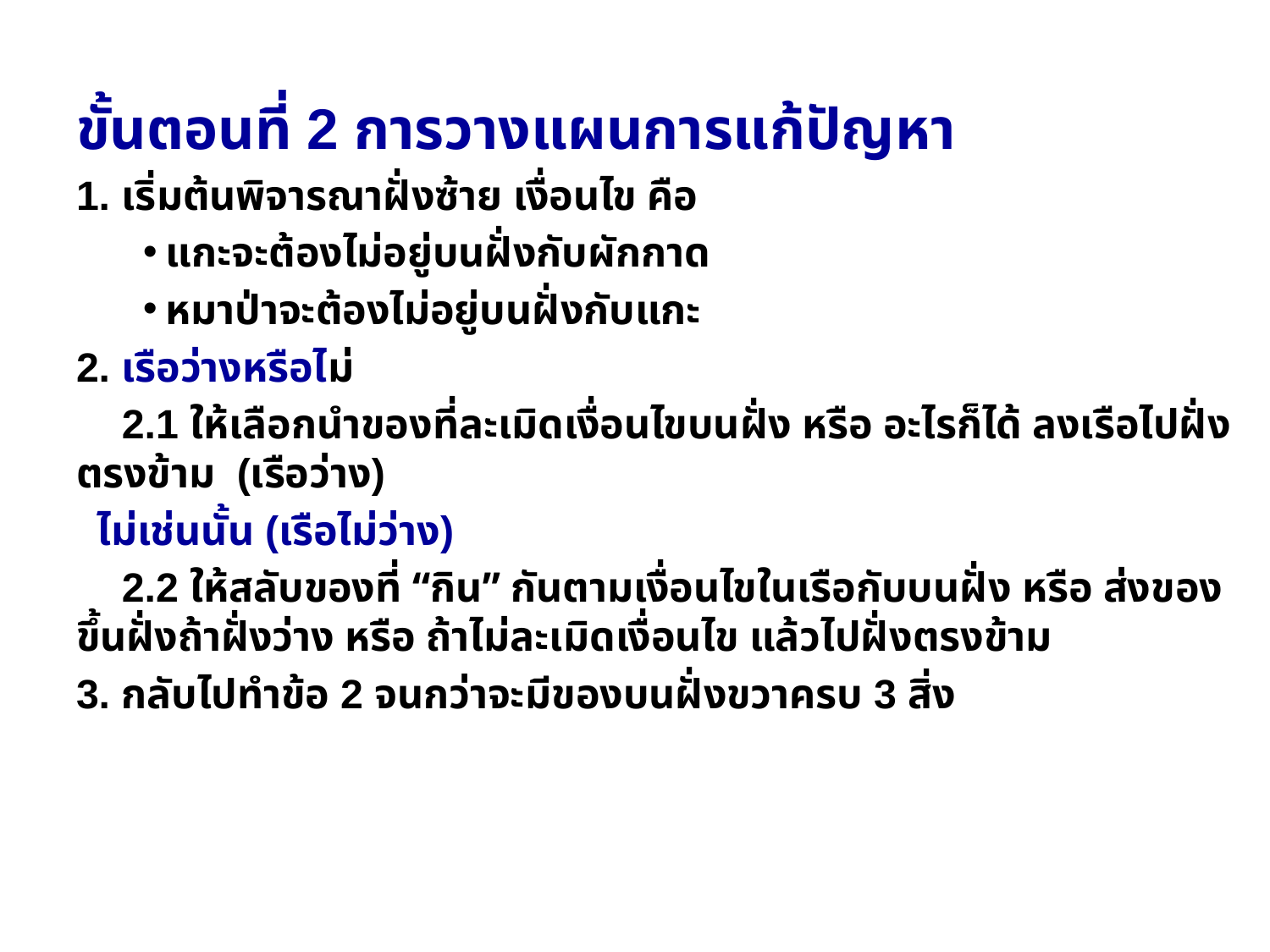

ขั้นตอนที่ 2 การวางแผนการแก้ปัญหา
1. เริ่มต้นพิจารณาฝั่งซ้าย เงื่อนไข คือ
 แกะจะต้องไม่อยู่บนฝั่งกับผักกาด
 หมาป่าจะต้องไม่อยู่บนฝั่งกับแกะ
2. เรือว่างหรือไม่
    2.1 ให้เลือกนำของที่ละเมิดเงื่อนไขบนฝั่ง หรือ อะไรก็ได้ ลงเรือไปฝั่งตรงข้าม  (เรือว่าง)
  ไม่เช่นนั้น (เรือไม่ว่าง)
    2.2 ให้สลับของที่ “กิน” กันตามเงื่อนไขในเรือกับบนฝั่ง หรือ ส่งของขึ้นฝั่งถ้าฝั่งว่าง หรือ ถ้าไม่ละเมิดเงื่อนไข แล้วไปฝั่งตรงข้าม
3. กลับไปทำข้อ 2 จนกว่าจะมีของบนฝั่งขวาครบ 3 สิ่ง